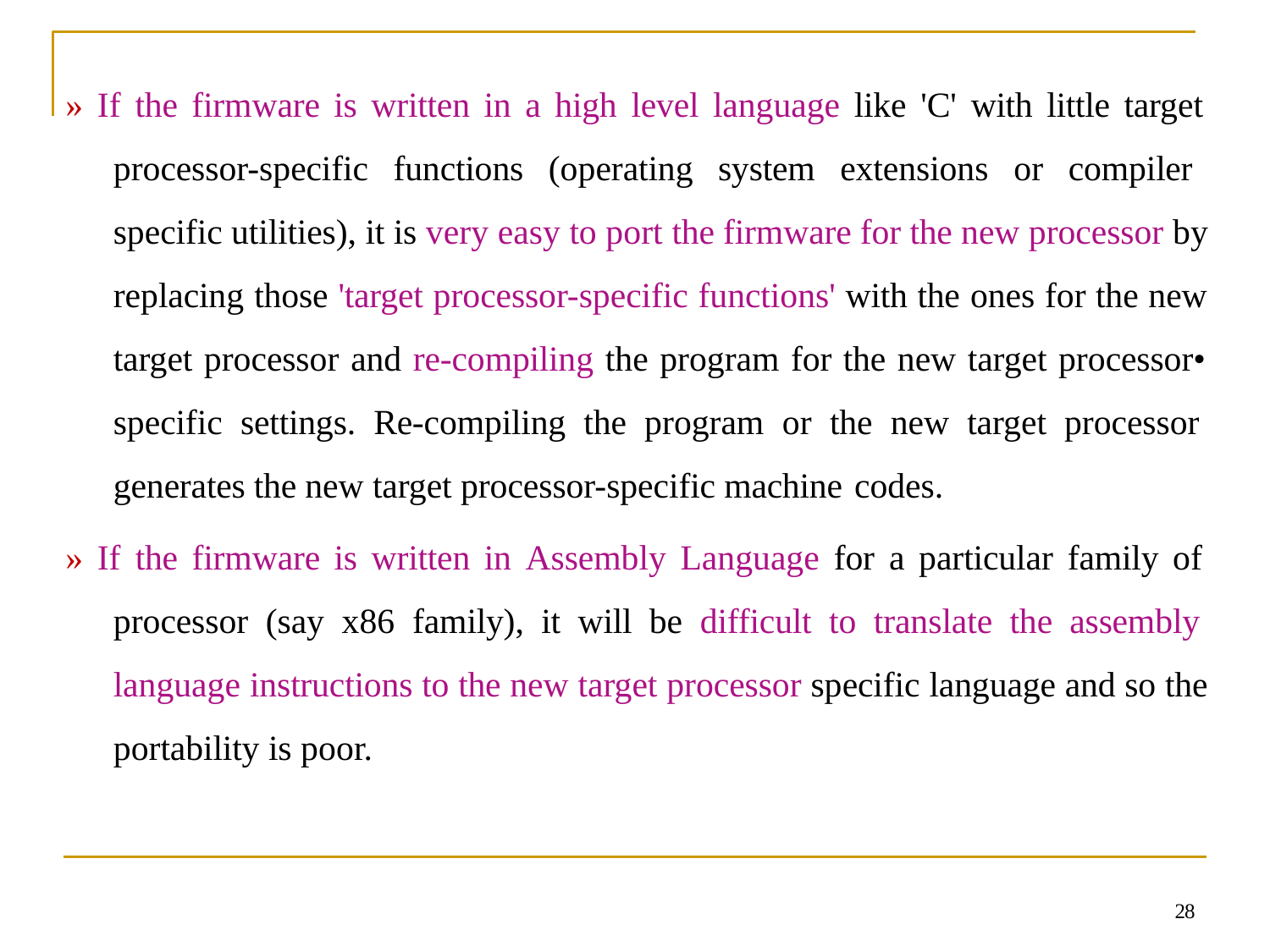

» If the firmware is written in a high level language like 'C' with little target  processor-specific functions (operating system extensions or compiler  specific utilities), it is very easy to port the firmware for the new processor by  replacing those 'target processor-specific functions' with the ones for the new  target processor and re-compiling the program for the new target processor•  specific settings. Re-compiling the program or the new target processor  generates the new target processor-specific machine codes.
» If the firmware is written in Assembly Language for a particular family of  processor (say x86 family), it will be difficult to translate the assembly  language instructions to the new target processor specific language and so the  portability is poor.
28